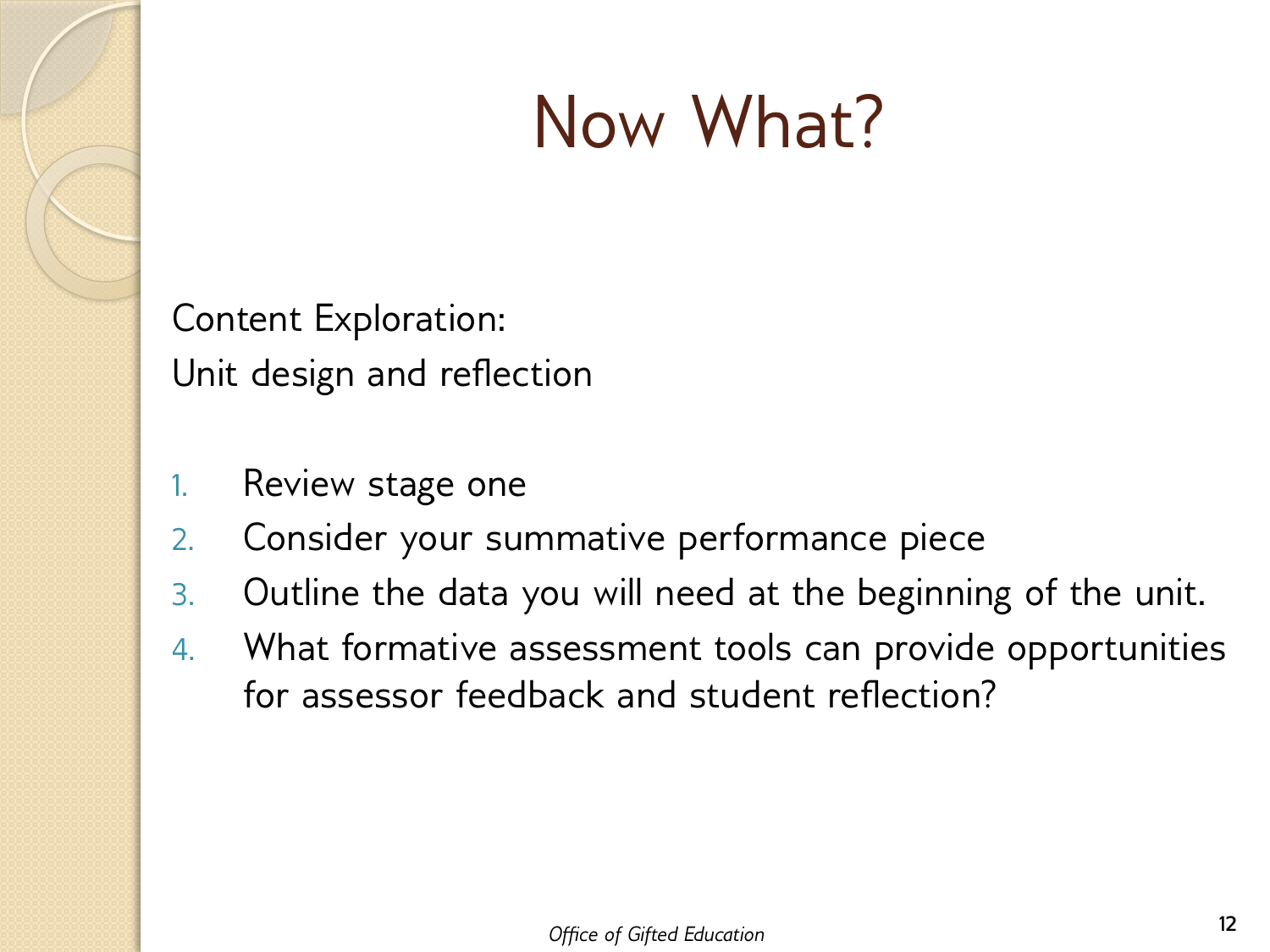

# Now What?
Content Exploration:
Unit design and reflection

Review stage one
Consider your summative performance piece
Outline the data you will need at the beginning of the unit.
What formative assessment tools can provide opportunities for assessor feedback and student reflection?

12
Office of Gifted Education